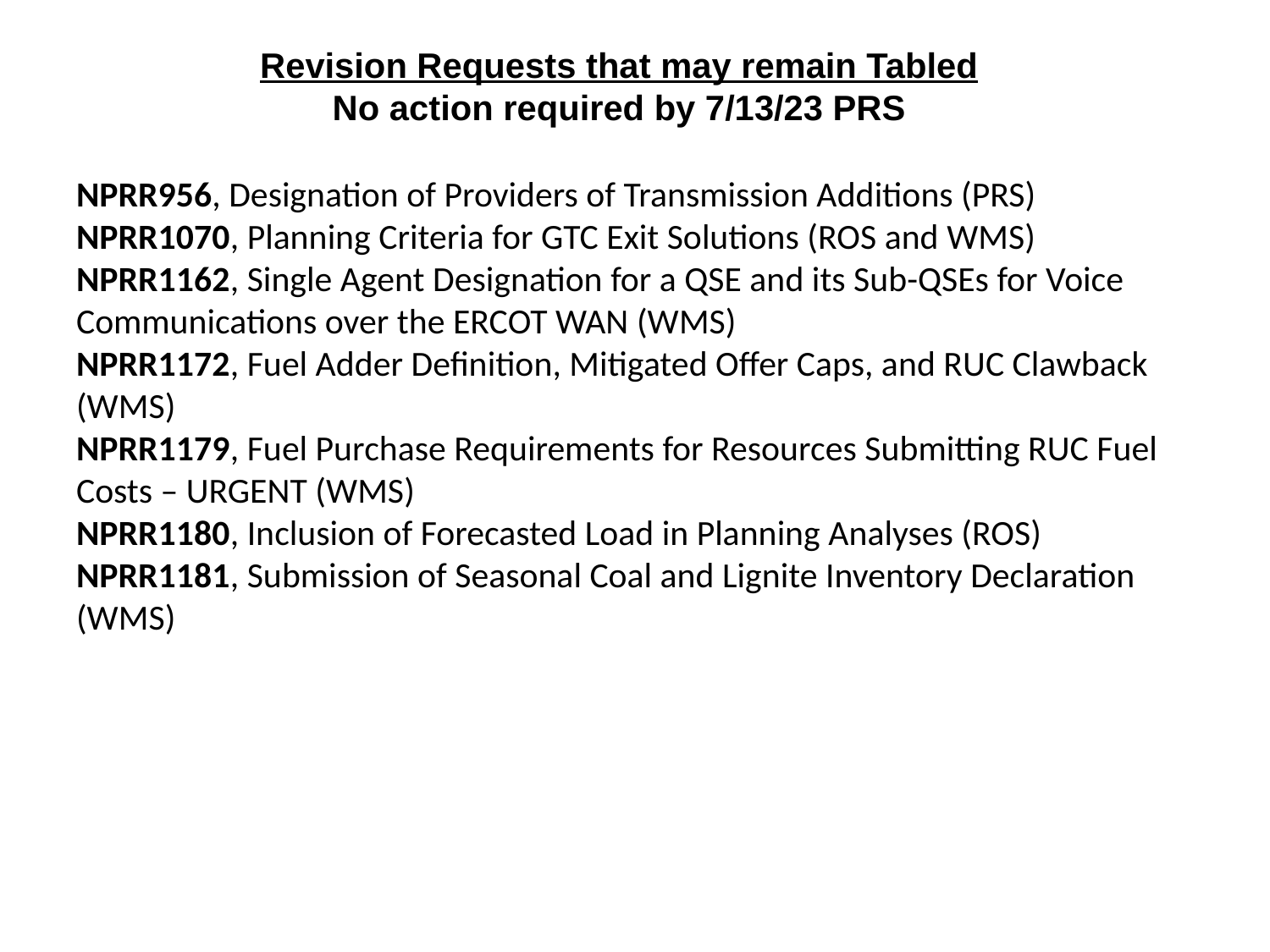

# Revision Requests that may remain Tabled No action required by 7/13/23 PRS

NPRR956, Designation of Providers of Transmission Additions (PRS)
NPRR1070, Planning Criteria for GTC Exit Solutions (ROS and WMS)
NPRR1162, Single Agent Designation for a QSE and its Sub-QSEs for Voice Communications over the ERCOT WAN (WMS)
NPRR1172, Fuel Adder Definition, Mitigated Offer Caps, and RUC Clawback (WMS)
NPRR1179, Fuel Purchase Requirements for Resources Submitting RUC Fuel Costs – URGENT (WMS)
NPRR1180, Inclusion of Forecasted Load in Planning Analyses (ROS)
NPRR1181, Submission of Seasonal Coal and Lignite Inventory Declaration (WMS)